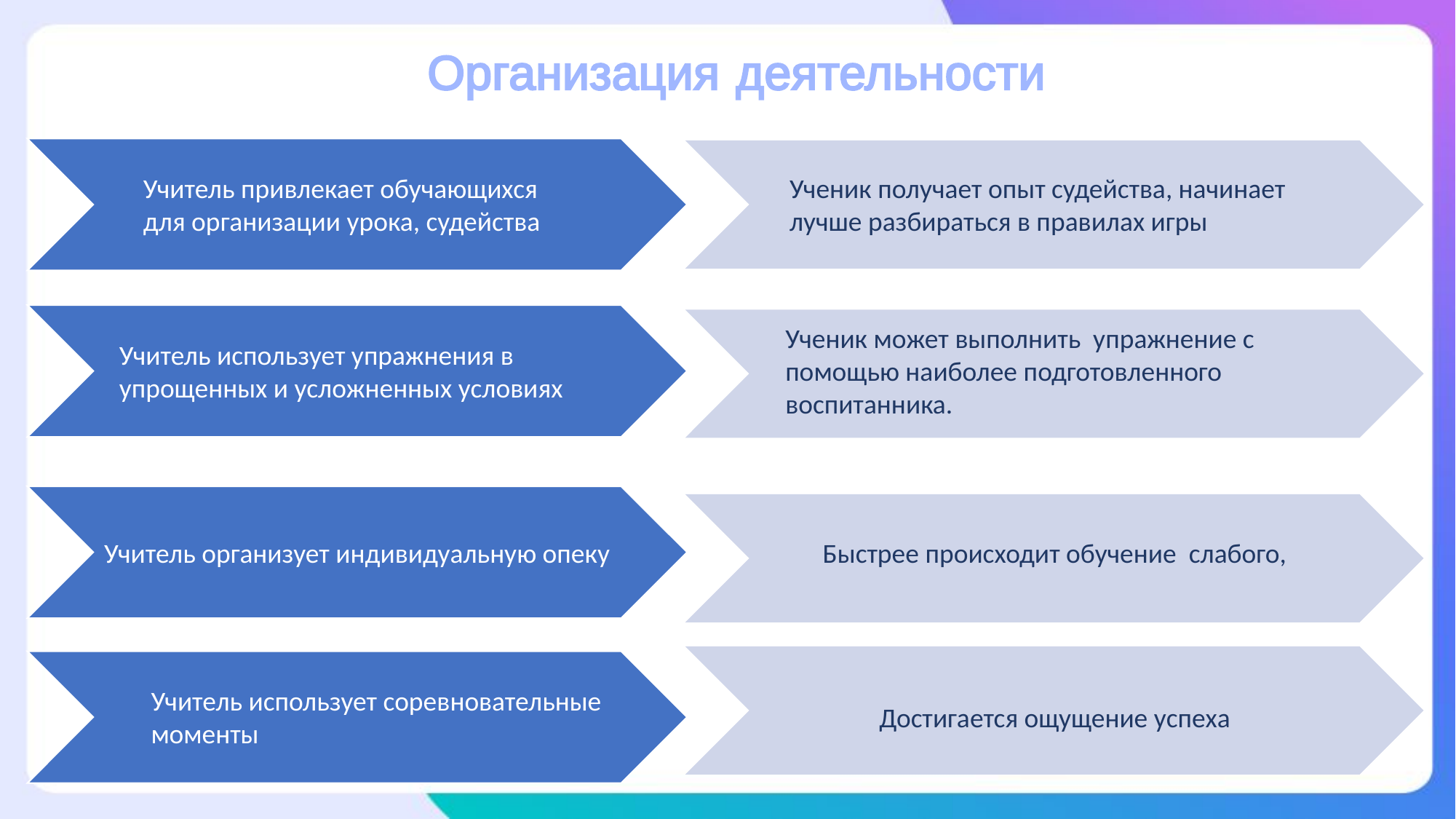

Организация деятельности

Ученик получает опыт судейства, начинает лучше разбираться в правилах игры
Учитель привлекает обучающихся для организации урока, судейства

Ученик может выполнить  упражнение с помощью наиболее подготовленного воспитанника.
Учитель использует упражнения в упрощенных и усложненных условиях

Учитель организует индивидуальную опеку
Быстрее происходит обучение  слабого,

Учитель использует соревновательные моменты
Достигается ощущение успеха